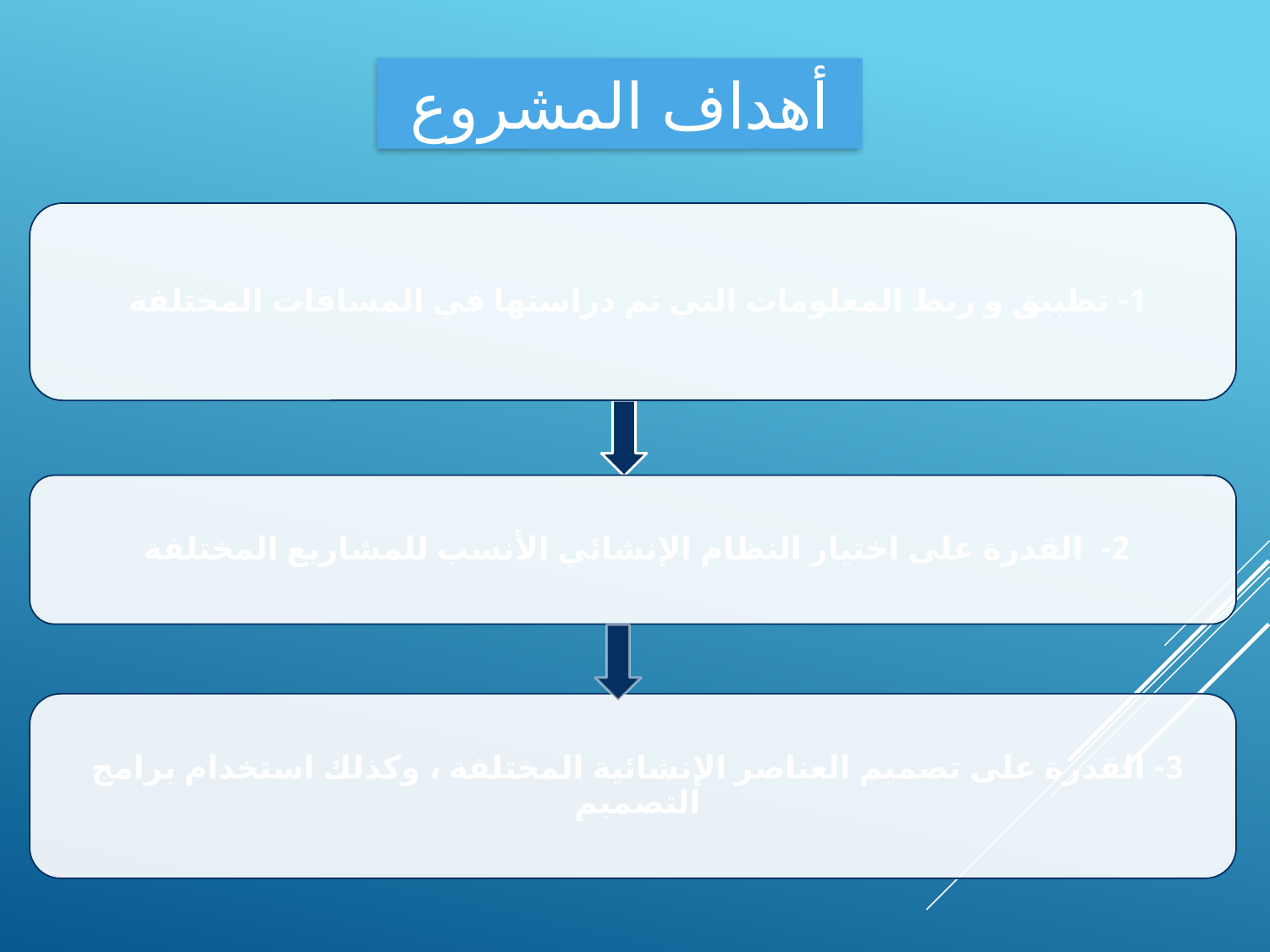

# أهداف المشروع
1- تطبيق و ربط المعلومات التي تم دراستها في المساقات المختلفة
2-  القدرة على اختيار النظام الإنشائي الأنسب للمشاريع المختلفة
3- القدرة على تصميم العناصر الإنشائية المختلفة ، وكذلك استخدام برامج التصميم